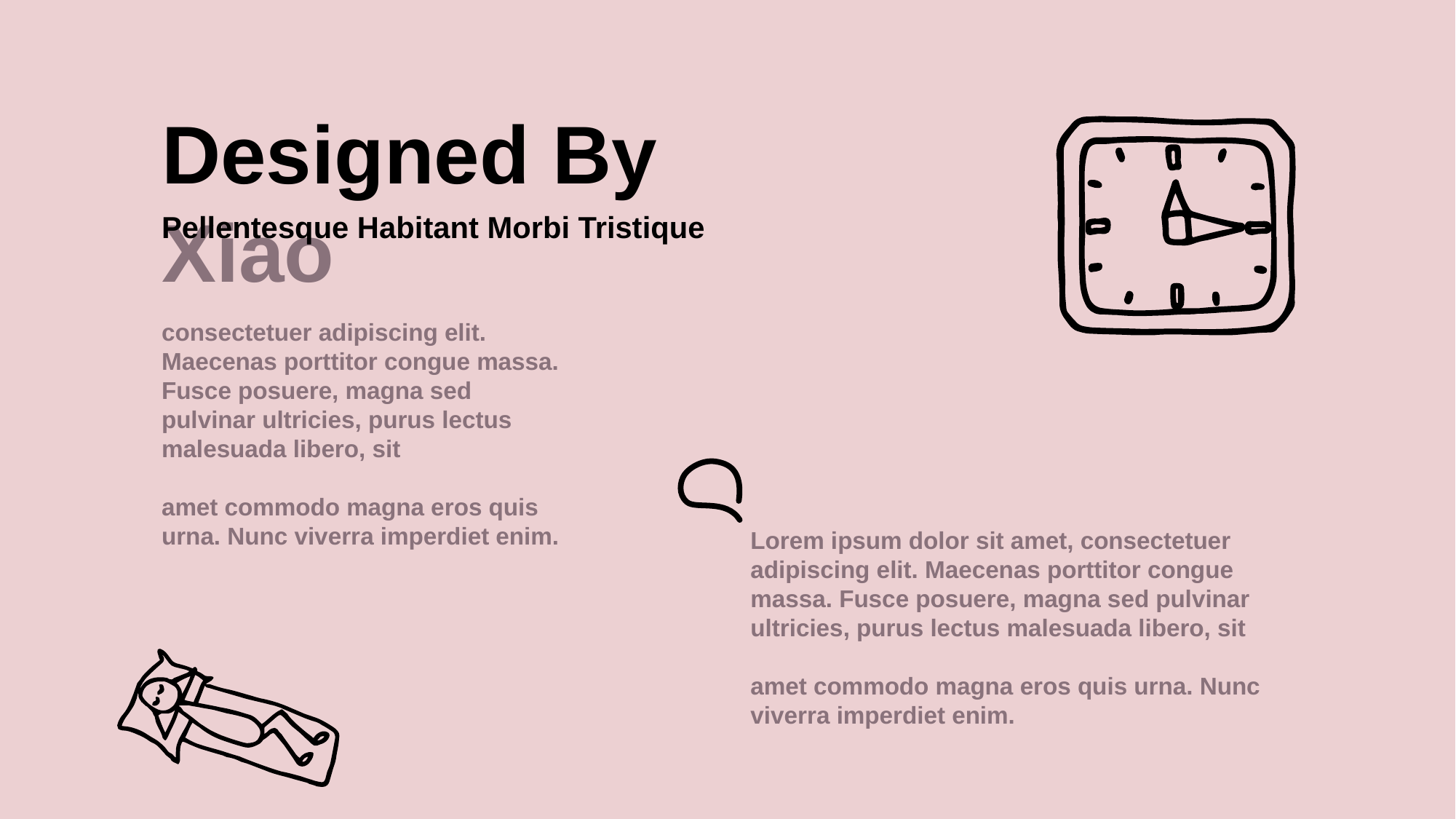

Designed By Xiao

Pellentesque Habitant Morbi Tristique
consectetuer adipiscing elit. Maecenas porttitor congue massa. Fusce posuere, magna sed pulvinar ultricies, purus lectus malesuada libero, sit

amet commodo magna eros quis urna. Nunc viverra imperdiet enim.

Lorem ipsum dolor sit amet, consectetuer adipiscing elit. Maecenas porttitor congue massa. Fusce posuere, magna sed pulvinar ultricies, purus lectus malesuada libero, sit

amet commodo magna eros quis urna. Nunc viverra imperdiet enim.